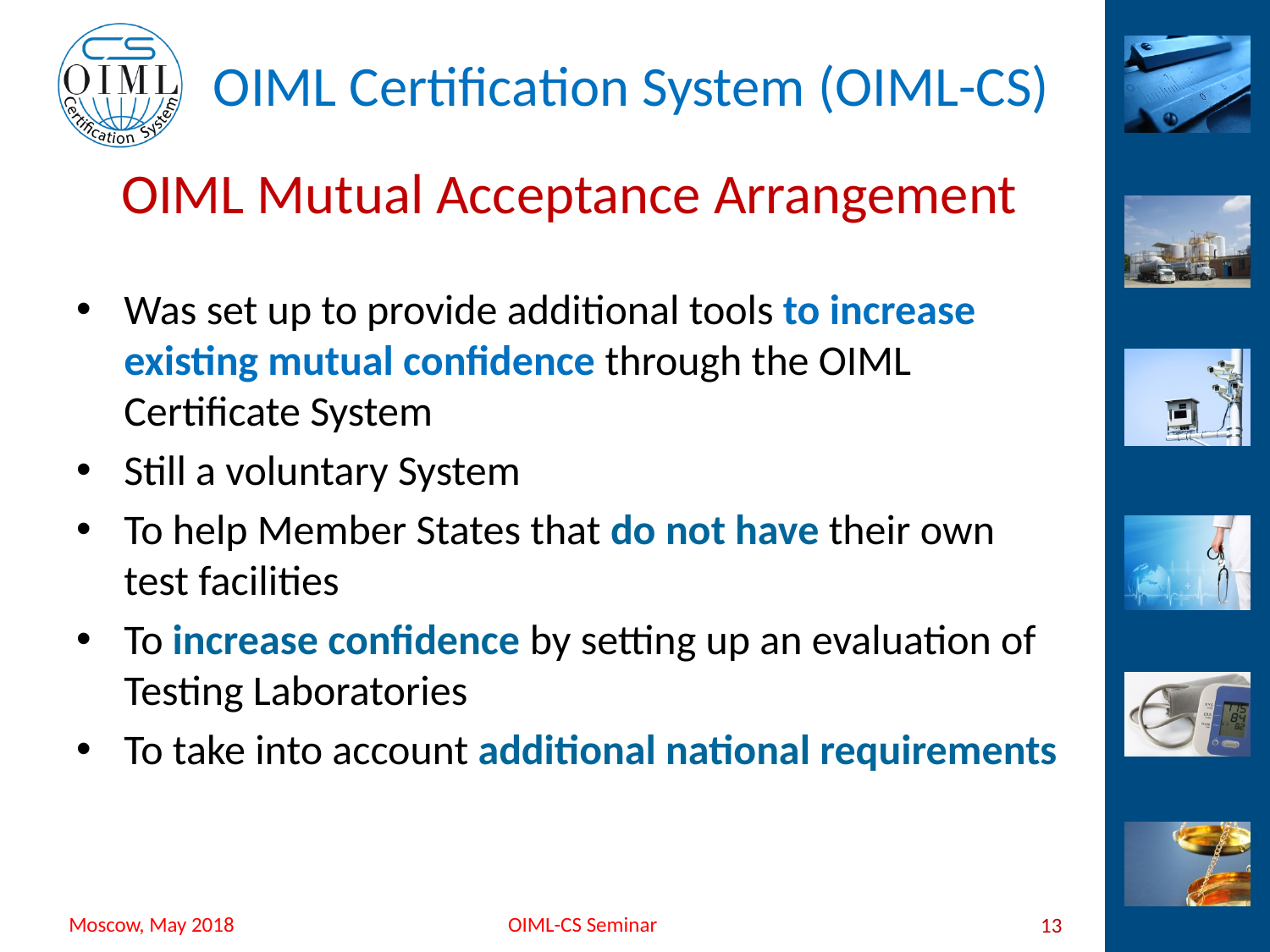

# OIML Mutual Acceptance Arrangement
Was set up to provide additional tools to increase existing mutual confidence through the OIML Certificate System
Still a voluntary System
To help Member States that do not have their own test facilities
To increase confidence by setting up an evaluation of Testing Laboratories
To take into account additional national requirements

--
2014
13